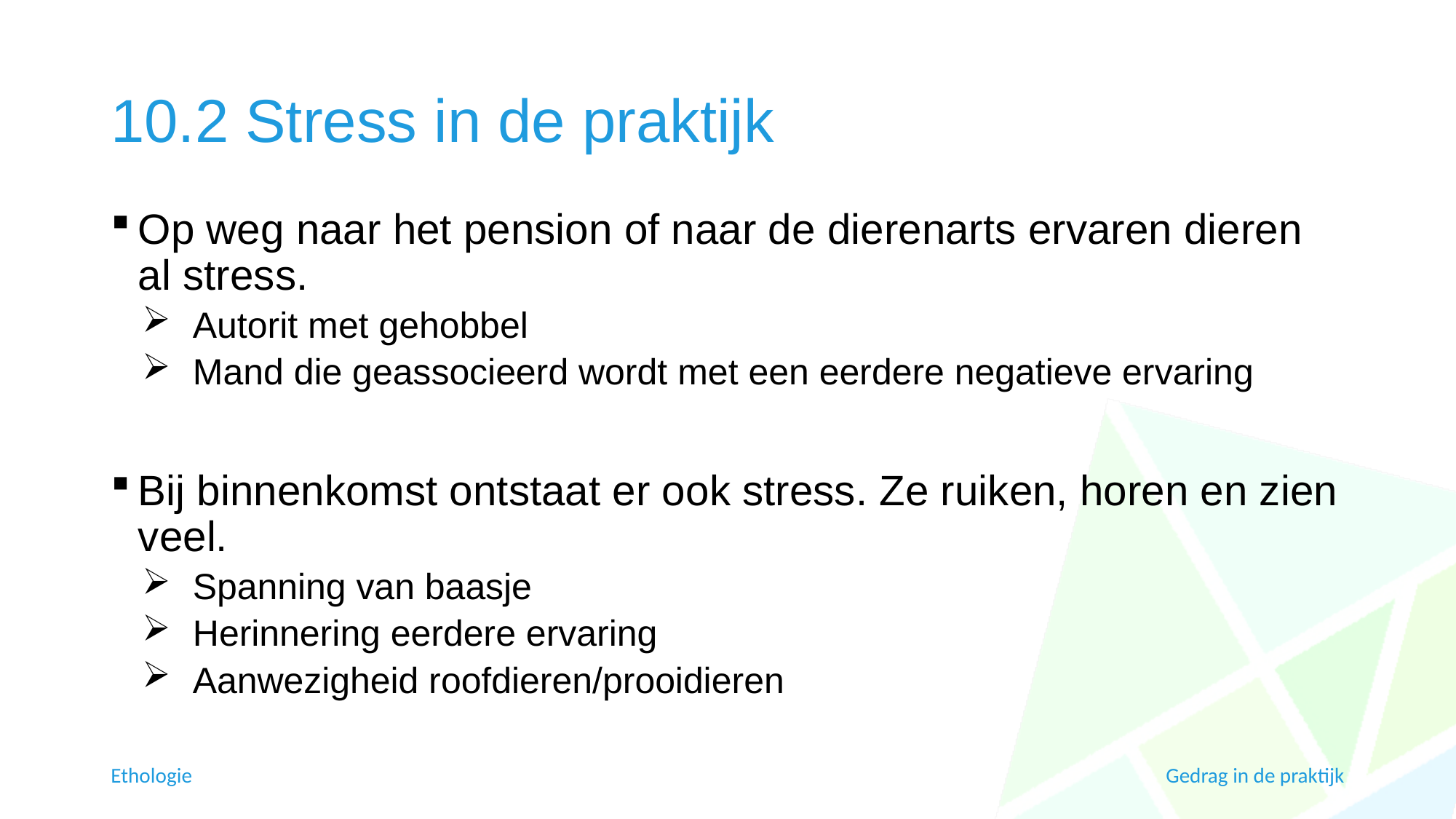

# 10.2 Stress in de praktijk
Op weg naar het pension of naar de dierenarts ervaren dieren al stress.
Autorit met gehobbel
Mand die geassocieerd wordt met een eerdere negatieve ervaring

Bij binnenkomst ontstaat er ook stress. Ze ruiken, horen en zien veel.
Spanning van baasje
Herinnering eerdere ervaring
Aanwezigheid roofdieren/prooidieren
Ethologie
Gedrag in de praktijk